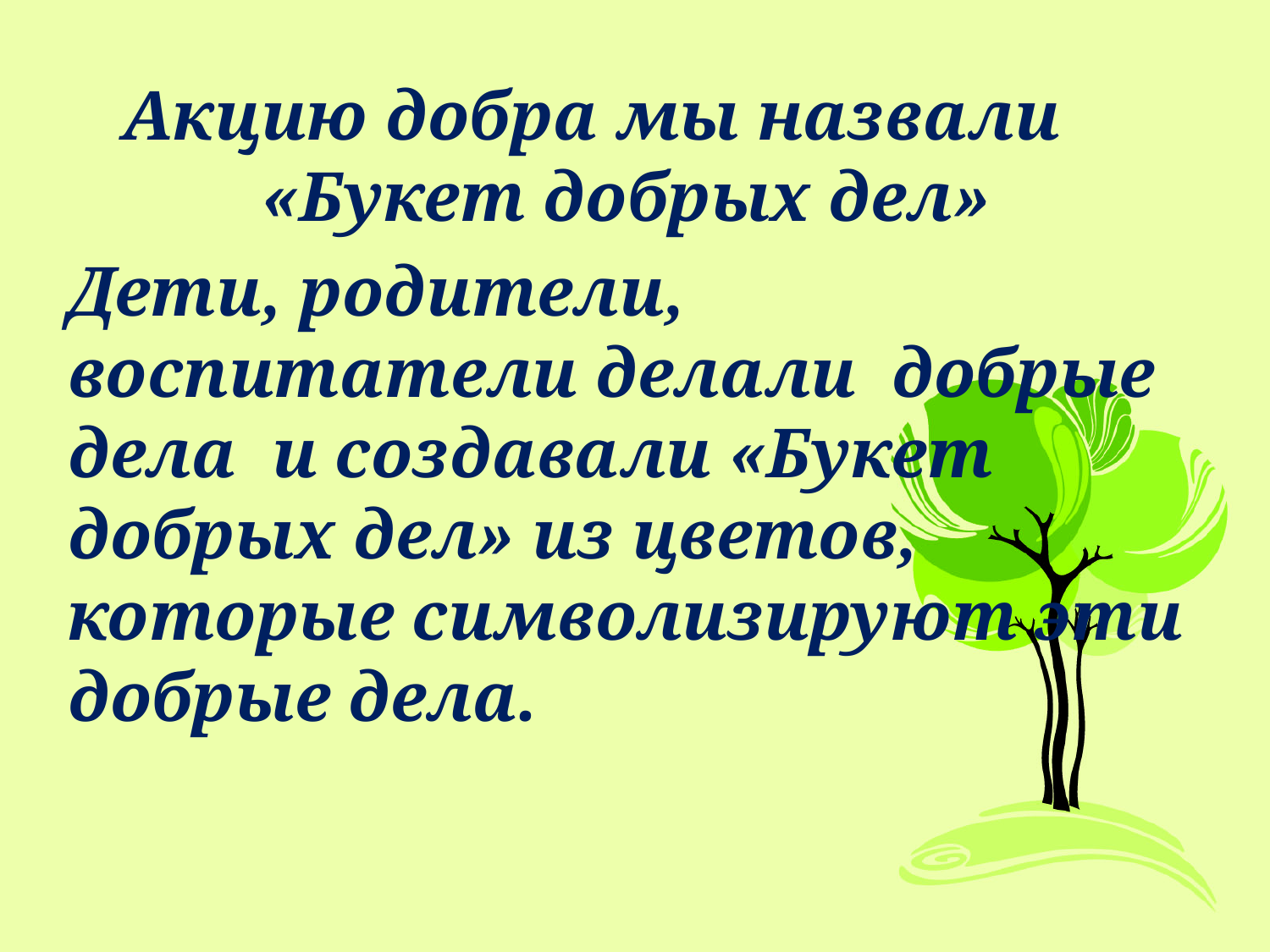

Акцию добра мы назвали     «Букет добрых дел»
Дети, родители, воспитатели делали  добрые  дела  и создавали «Букет добрых дел» из цветов, которые символизируют эти добрые дела.